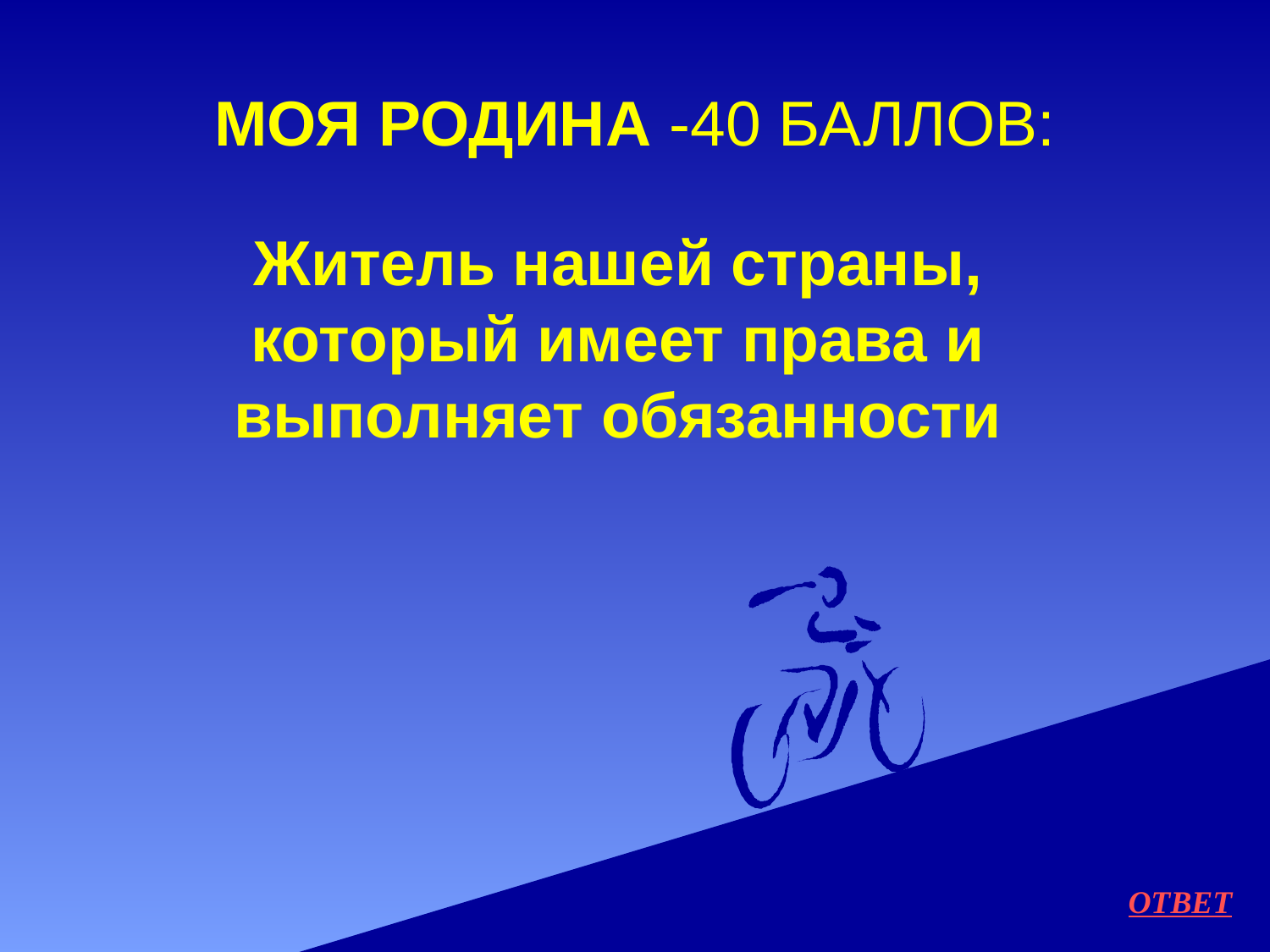

# моя родина -40 баллов:
	Житель нашей страны, который имеет права и выполняет обязанности
ОТВЕТ